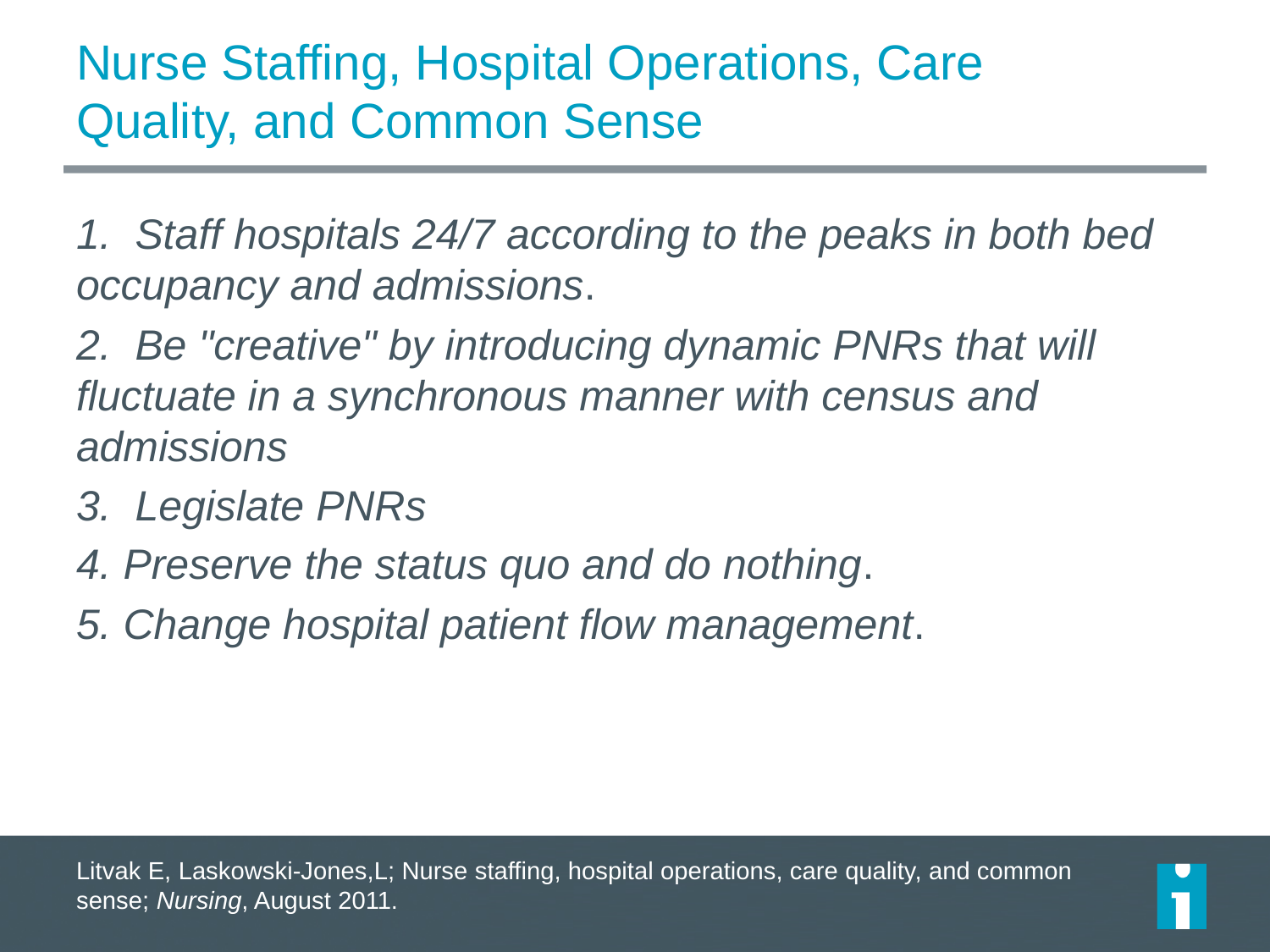

# Nurse Staffing, Hospital Operations, Care Quality, and Common Sense
1.  Staff hospitals 24/7 according to the peaks in both bed occupancy and admissions.
2.  Be "creative" by introducing dynamic PNRs that will fluctuate in a synchronous manner with census and admissions
3.  Legislate PNRs
4. Preserve the status quo and do nothing.
5. Change hospital patient flow management.
Litvak E, Laskowski-Jones,L; Nurse staffing, hospital operations, care quality, and common sense; Nursing, August 2011.